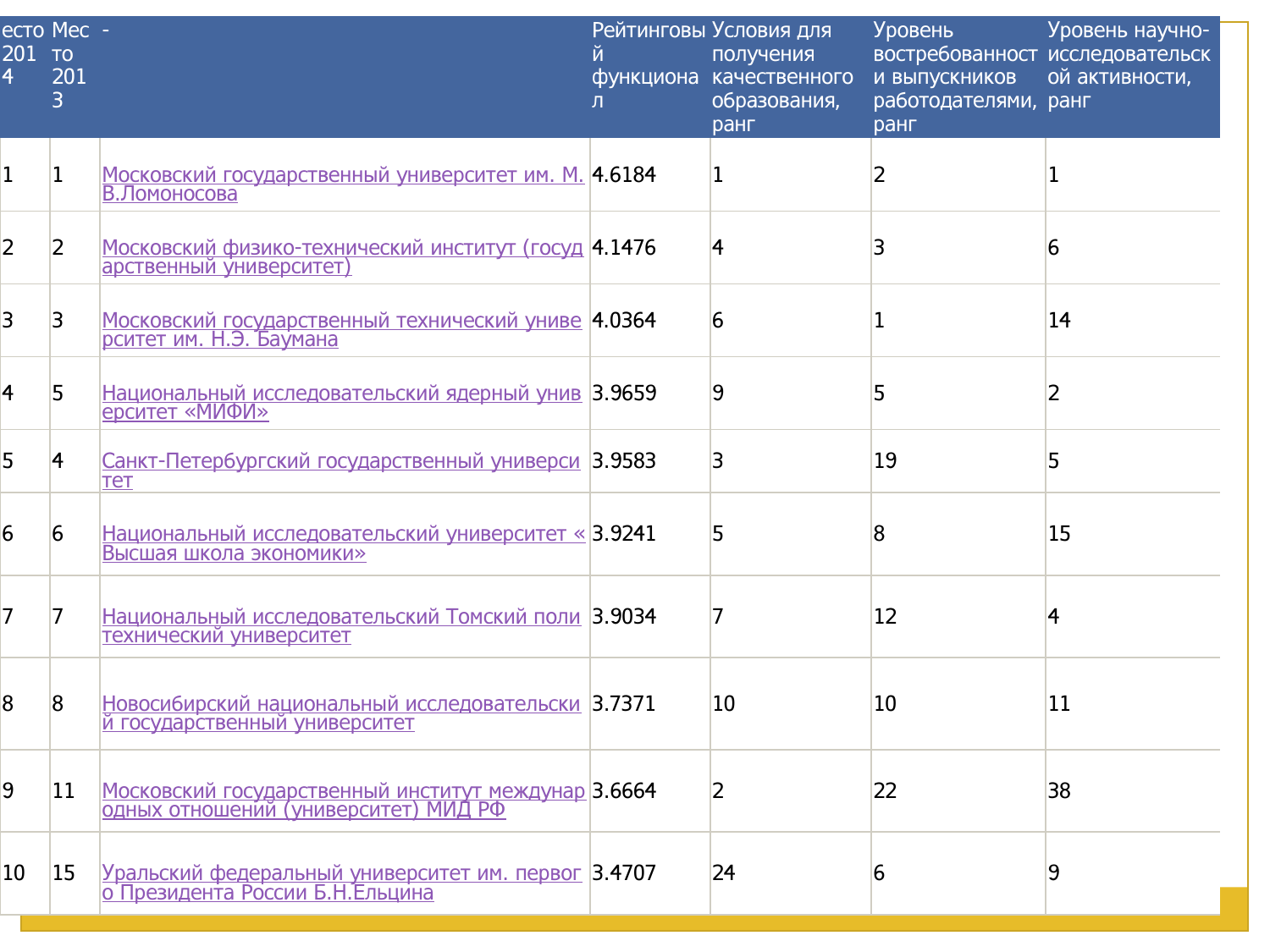

| есто 2014 | Место 2013 | - | Рейтинговый функционал | Условия для получения качественного образования, ранг | Уровень востребованности выпускников работодателями, ранг | Уровень научно-исследовательской активности, ранг |
| --- | --- | --- | --- | --- | --- | --- |
| 1 | 1 | Московский государственный университет им. М.В.Ломоносова | 4.6184 | 1 | 2 | 1 |
| 2 | 2 | Московский физико-технический институт (государственный университет) | 4.1476 | 4 | 3 | 6 |
| 3 | 3 | Московский государственный технический университет им. Н.Э. Баумана | 4.0364 | 6 | 1 | 14 |
| 4 | 5 | Национальный исследовательский ядерный университет «МИФИ» | 3.9659 | 9 | 5 | 2 |
| 5 | 4 | Санкт-Петербургский государственный университет | 3.9583 | 3 | 19 | 5 |
| 6 | 6 | Национальный исследовательский университет «Высшая школа экономики» | 3.9241 | 5 | 8 | 15 |
| 7 | 7 | Национальный исследовательский Томский политехнический университет | 3.9034 | 7 | 12 | 4 |
| 8 | 8 | Новосибирский национальный исследовательский государственный университет | 3.7371 | 10 | 10 | 11 |
| 9 | 11 | Московский государственный институт международных отношений (университет) МИД РФ | 3.6664 | 2 | 22 | 38 |
| 10 | 15 | Уральский федеральный университет им. первого Президента России Б.Н.Ельцина | 3.4707 | 24 | 6 | 9 |